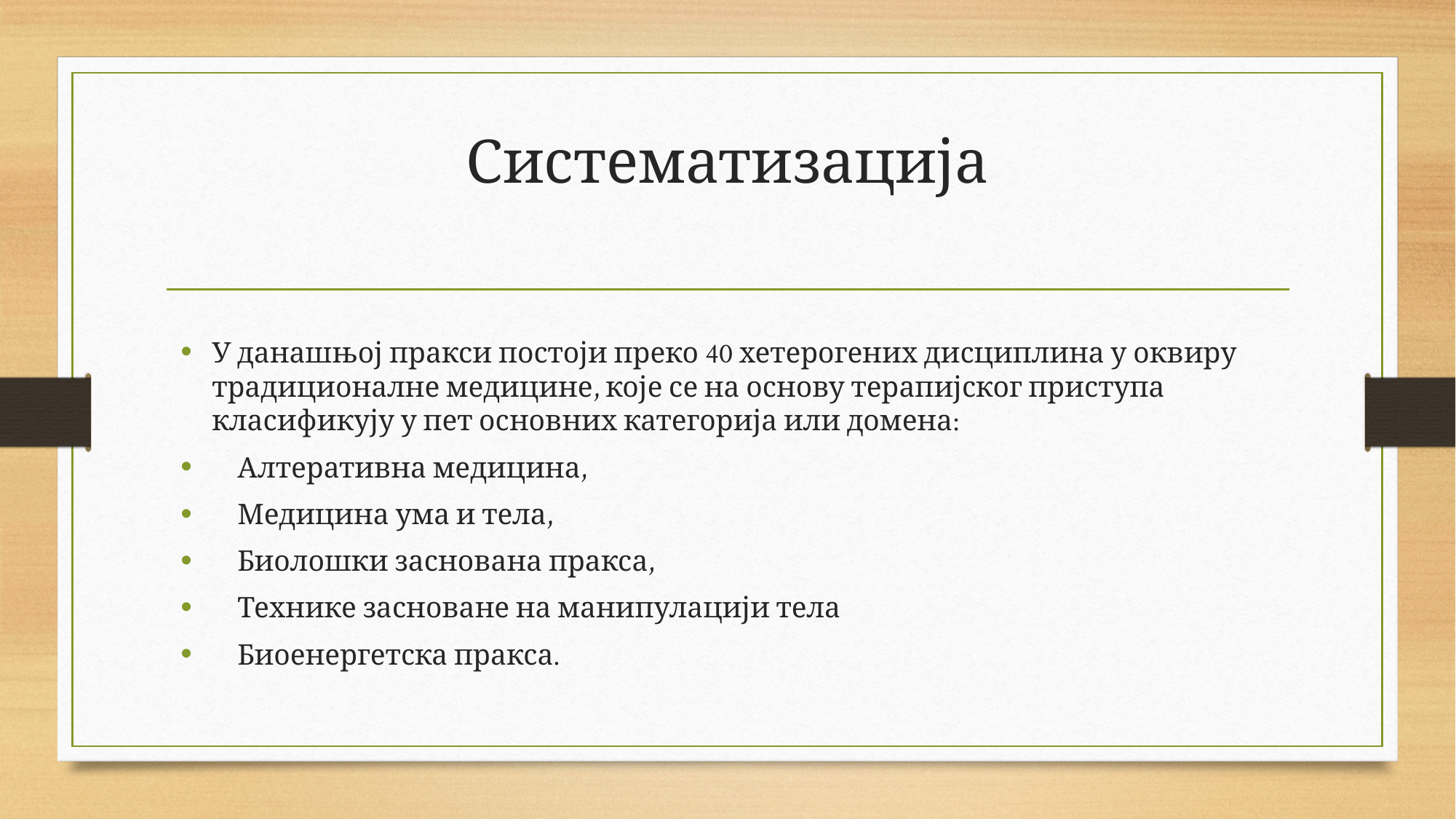

# Систематизација

У данашњој пракси постоји преко 40 хетерогених дисциплина у оквиру традиционалне медицине, које се на основу терапијског приступа класификују у пет основних категорија или домена:
    Алтеративна медицина,
    Медицина ума и тела,
    Биолошки заснована пракса,
    Технике засноване на манипулацији тела
    Биоенергетска пракса.